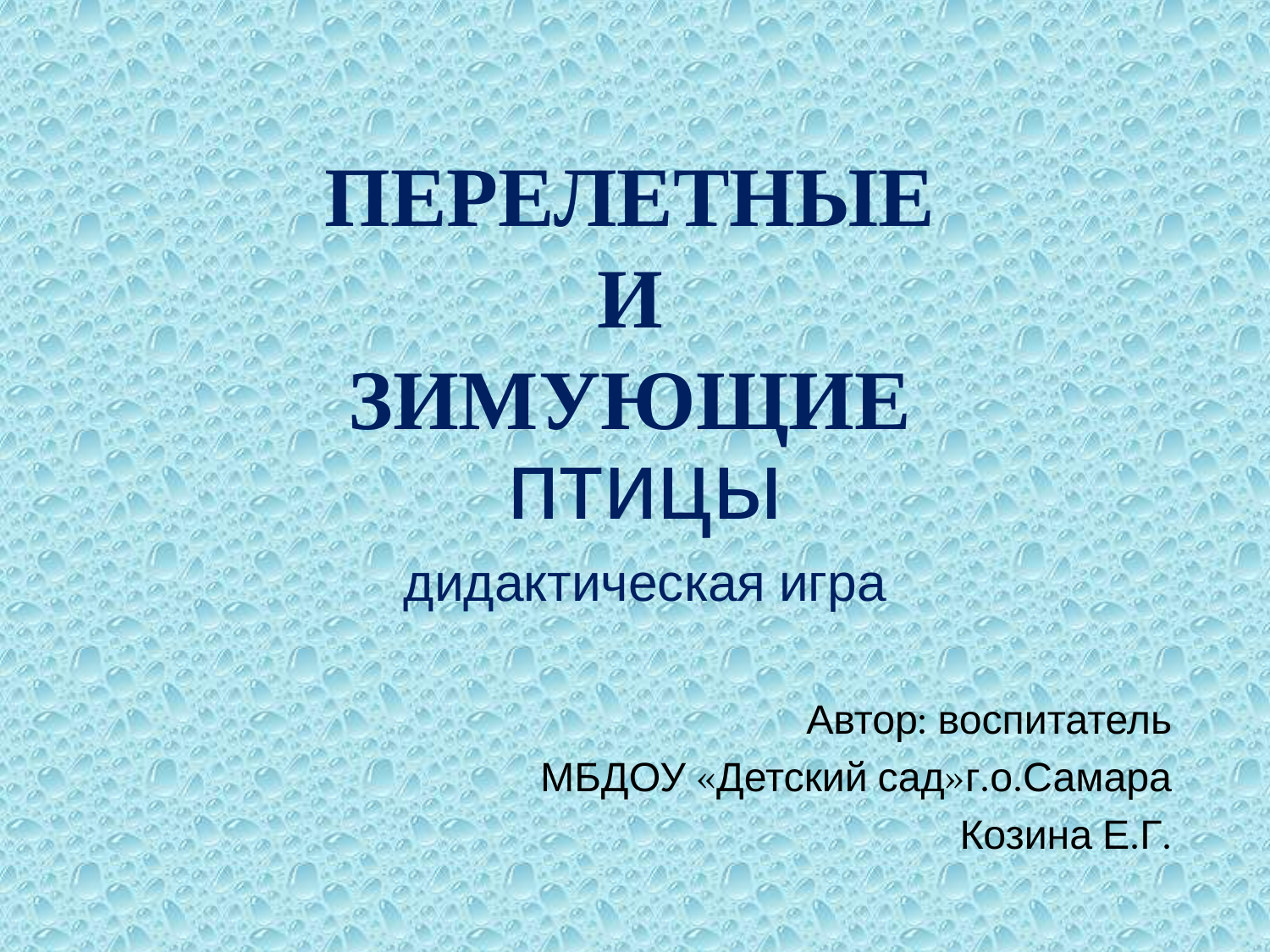

# Перелетные и зимующие
птицы
дидактическая игра

Автор: воспитатель
МБДОУ «Детский сад»г.о.Самара
 Козина Е.Г.